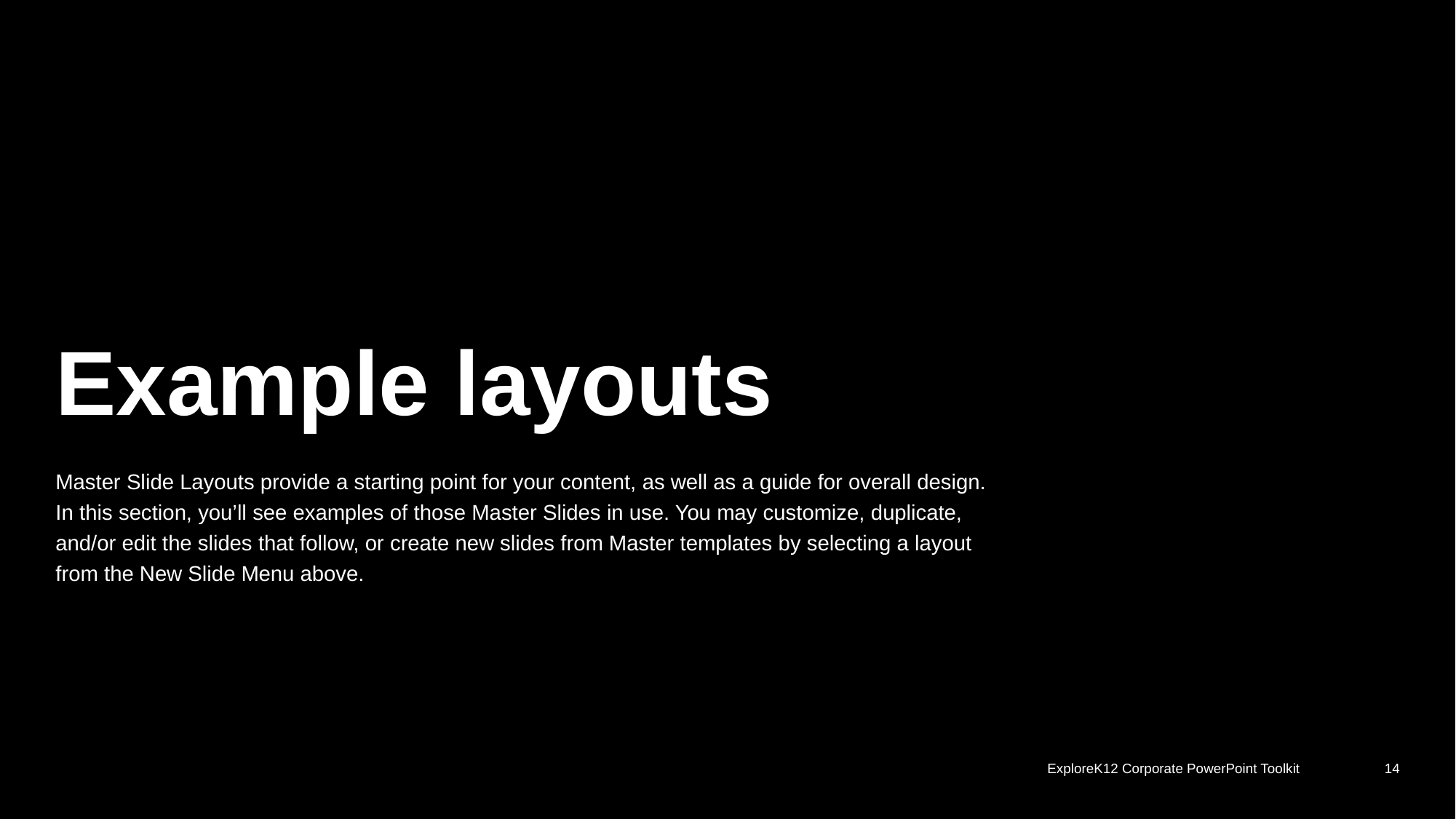

# Example layouts
Master Slide Layouts provide a starting point for your content, as well as a guide for overall design. In this section, you’ll see examples of those Master Slides in use. You may customize, duplicate, and/or edit the slides that follow, or create new slides from Master templates by selecting a layout from the New Slide Menu above.
ExploreK12 Corporate PowerPoint Toolkit
14